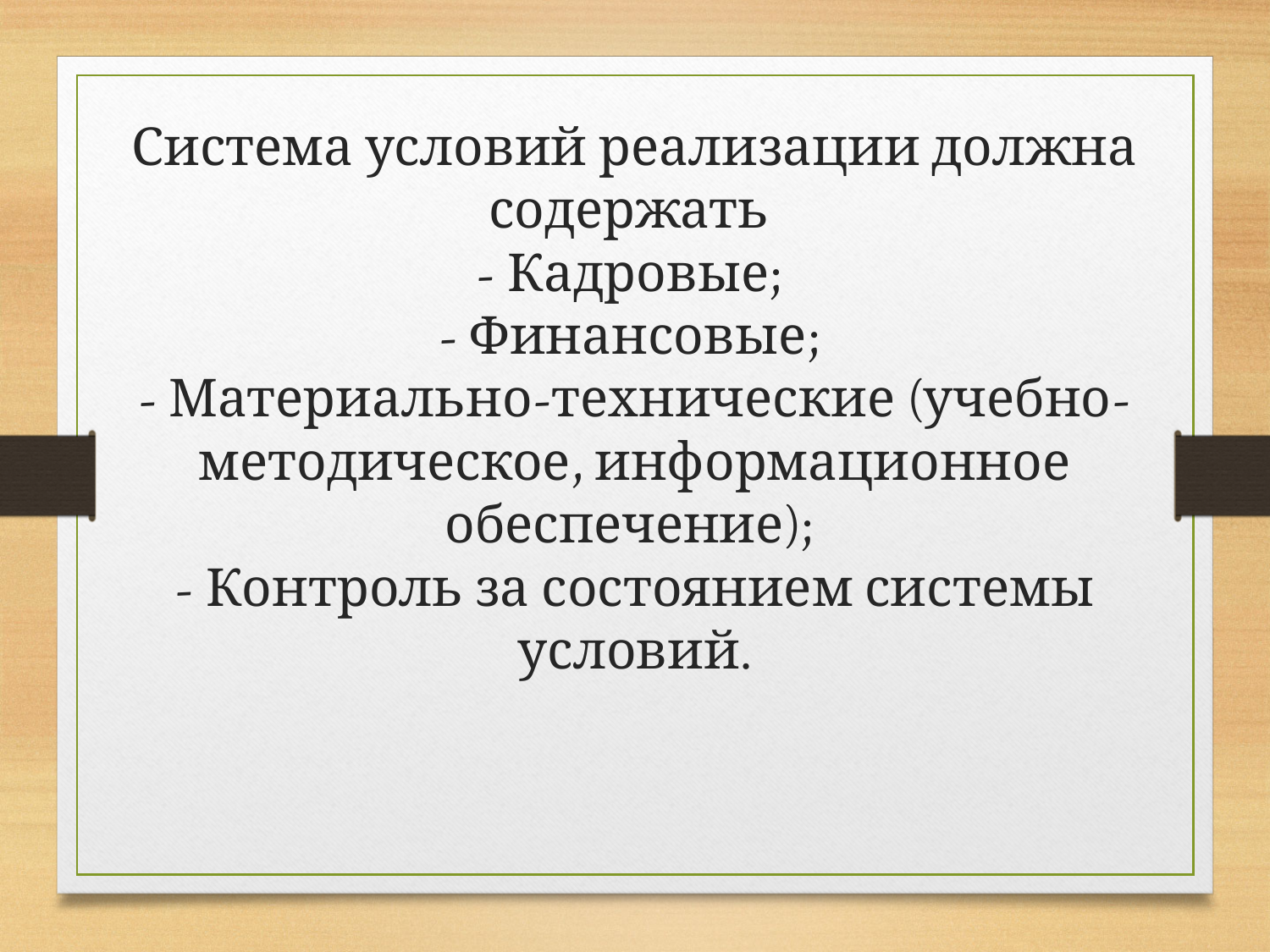

# Система условий реализации должна содержать - Кадровые; - Финансовые; - Материально-технические (учебно-методическое, информационное обеспечение); - Контроль за состоянием системы условий.